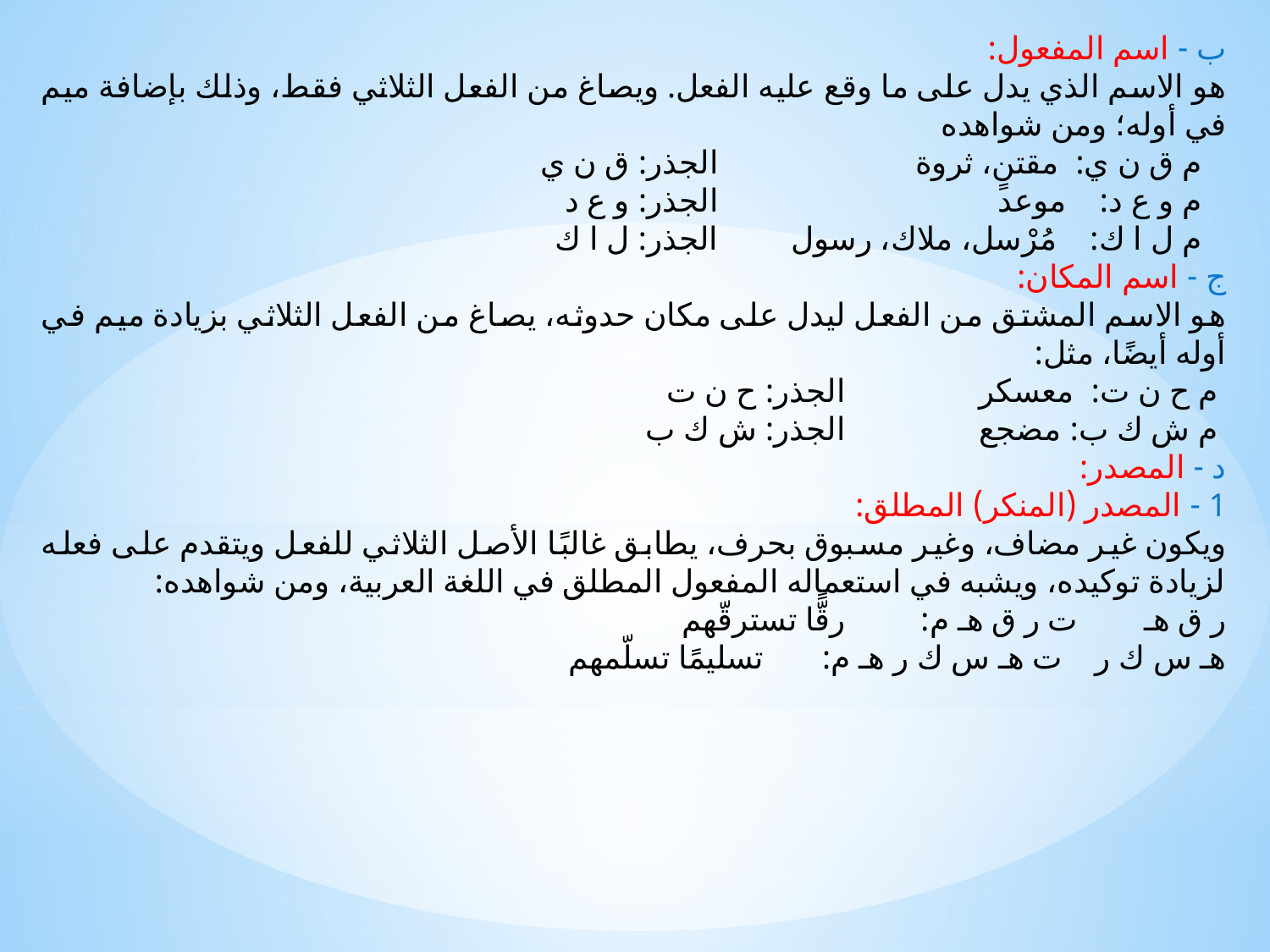

ب - اسم المفعول:
هو الاسم الذي يدل على ما وقع عليه الفعل. ويصاغ من الفعل الثلاثي فقط، وذلك بإضافة ميم في أوله؛ ومن شواهده
   م ق ن ي:  مقتنٍ، ثروة			الجذر: ق ن ي
   م و ع د:    موعد				الجذر: و ع د
   م ل ا ك:    مُرْسل، ملاك، رسول		الجذر: ل ا ك
ج - اسم المكان:
هو الاسم المشتق من الفعل ليدل على مكان حدوثه، يصاغ من الفعل الثلاثي بزيادة ميم في أوله أيضًا، مثل:
 م ح ن ت:  معسكر			الجذر: ح ن ت
 م ش ك ب: مضجع			الجذر: ش ك ب
د - المصدر:
1 - المصدر (المنكر) المطلق:
ويكون غير مضاف، وغير مسبوق بحرف، يطابق غالبًا الأصل الثلاثي للفعل ويتقدم على فعله لزيادة توكيده، ويشبه في استعماله المفعول المطلق في اللغة العربية، ومن شواهده:
ر ق هـ        ت ر ق هـ م:   		رقًّا تسترقّهم
هـ س ك ر    ت هـ س ك ر هـ م:       تسليمًا تسلّمهم